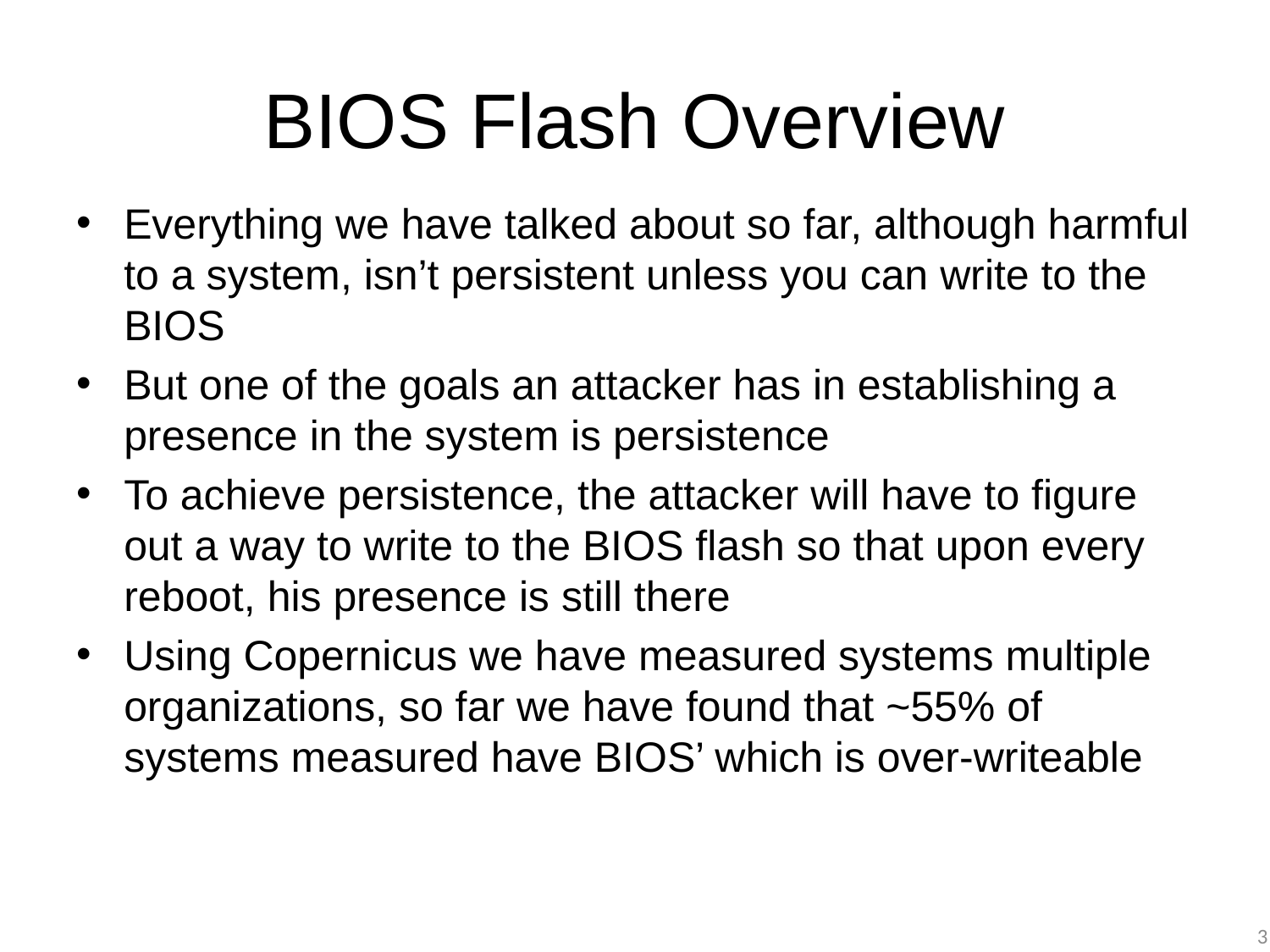

# BIOS Flash Overview
Everything we have talked about so far, although harmful to a system, isn’t persistent unless you can write to the BIOS
But one of the goals an attacker has in establishing a presence in the system is persistence
To achieve persistence, the attacker will have to figure out a way to write to the BIOS flash so that upon every reboot, his presence is still there
Using Copernicus we have measured systems multiple organizations, so far we have found that ~55% of systems measured have BIOS’ which is over-writeable
3